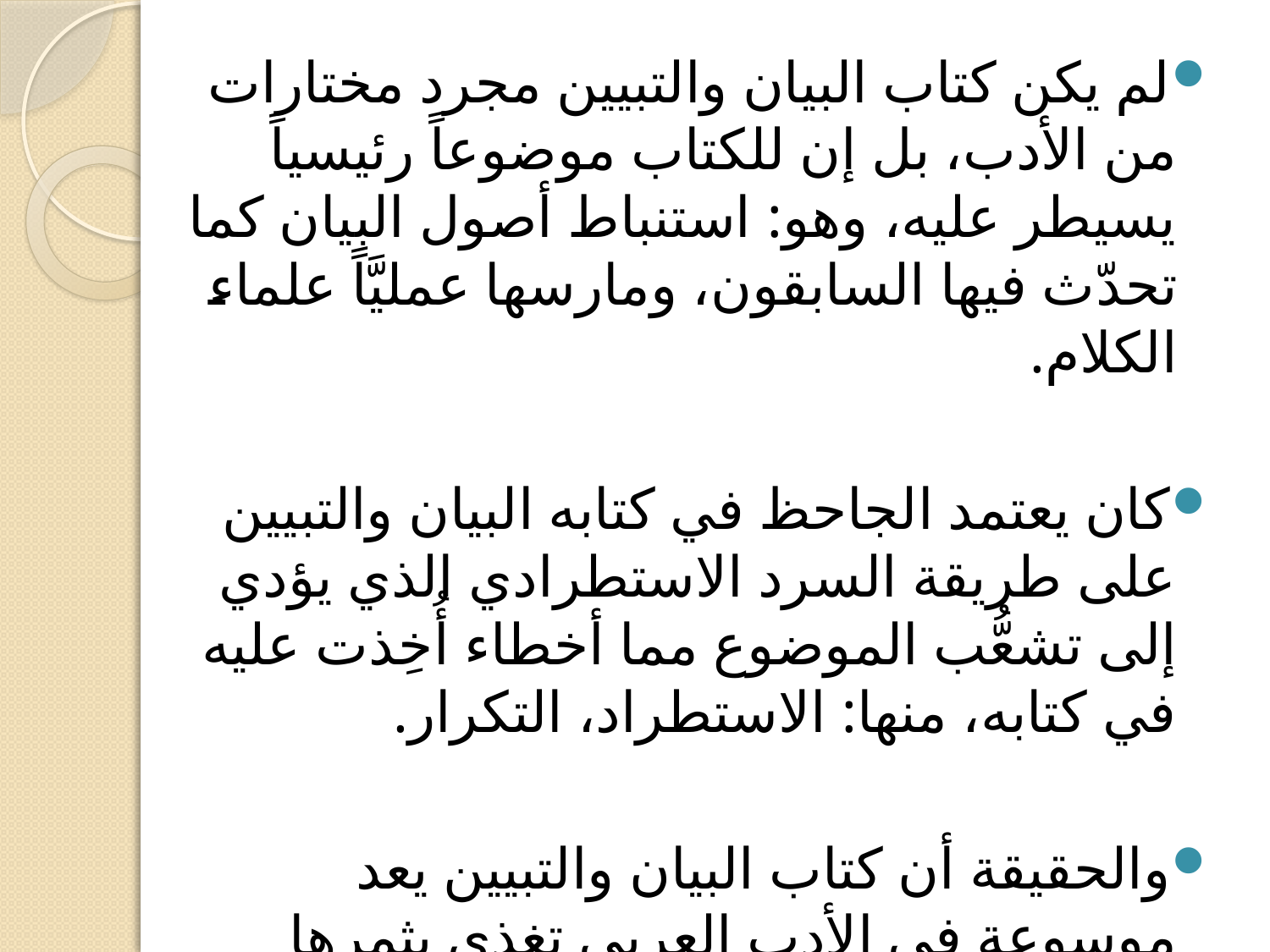

لم يكن كتاب البيان والتبيين مجرد مختارات من الأدب، بل إن للكتاب موضوعاً رئيسياً يسيطر عليه، وهو: استنباط أصول البيان كما تحدّث فيها السابقون، ومارسها عمليَّاً علماء الكلام.

كان يعتمد الجاحظ في كتابه البيان والتبيين على طريقة السرد الاستطرادي الذي يؤدي إلى تشعُّب الموضوع مما أخطاء أُخِذت عليه في كتابه، منها: الاستطراد، التكرار.

والحقيقة أن كتاب البيان والتبيين يعد موسوعة في الأدب العربي تغذى بثمرها القدماء والمحدثون.